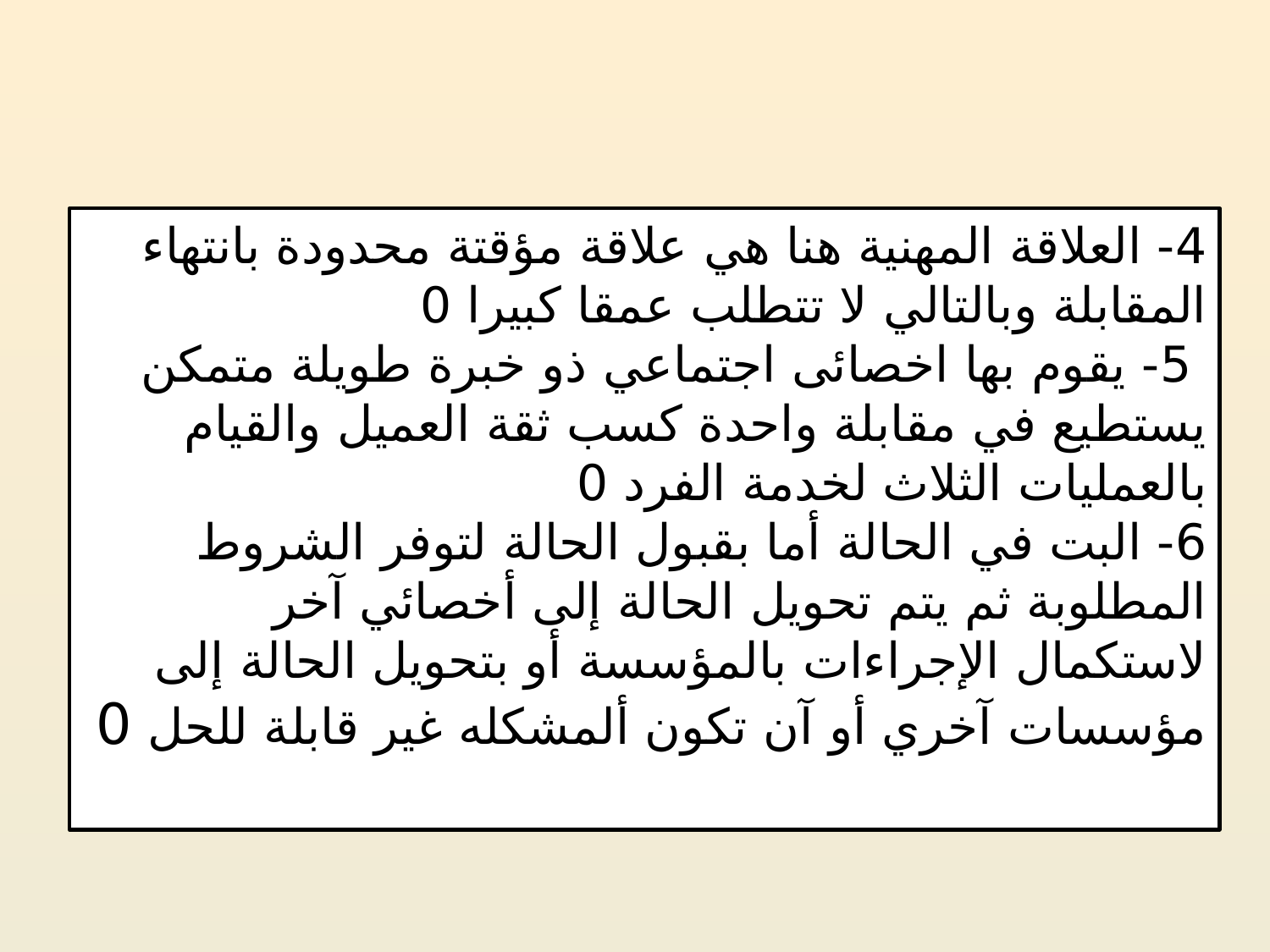

4- العلاقة المهنية هنا هي علاقة مؤقتة محدودة بانتهاء المقابلة وبالتالي لا تتطلب عمقا كبيرا 0
 5- يقوم بها اخصائى اجتماعي ذو خبرة طويلة متمكن يستطيع في مقابلة واحدة كسب ثقة العميل والقيام بالعمليات الثلاث لخدمة الفرد 0
6- البت في الحالة أما بقبول الحالة لتوفر الشروط المطلوبة ثم يتم تحويل الحالة إلى أخصائي آخر لاستكمال الإجراءات بالمؤسسة أو بتحويل الحالة إلى مؤسسات آخري أو آن تكون ألمشكله غير قابلة للحل 0